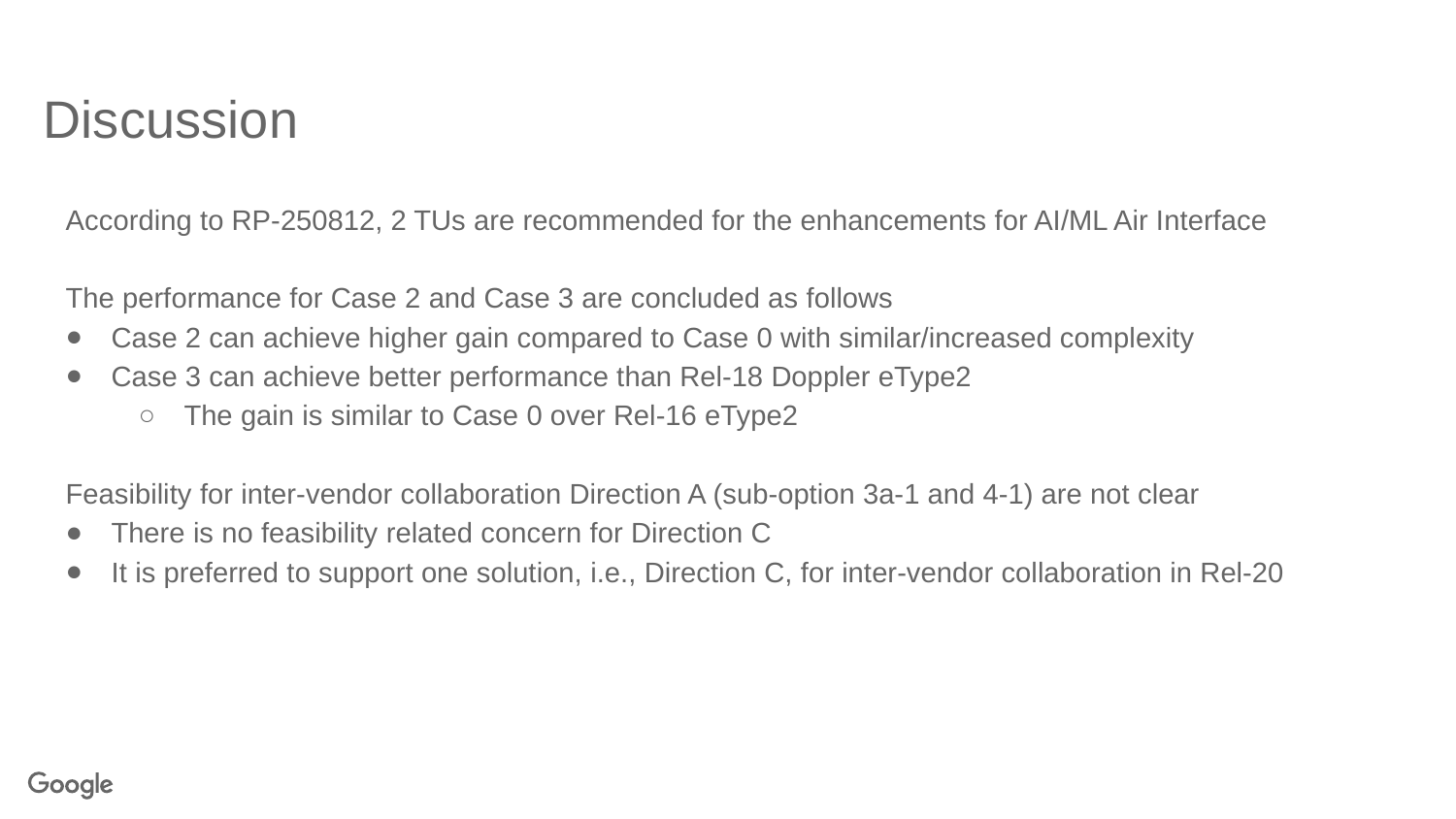

# Discussion
According to RP-250812, 2 TUs are recommended for the enhancements for AI/ML Air Interface

The performance for Case 2 and Case 3 are concluded as follows
Case 2 can achieve higher gain compared to Case 0 with similar/increased complexity
Case 3 can achieve better performance than Rel-18 Doppler eType2
The gain is similar to Case 0 over Rel-16 eType2

Feasibility for inter-vendor collaboration Direction A (sub-option 3a-1 and 4-1) are not clear
There is no feasibility related concern for Direction C
It is preferred to support one solution, i.e., Direction C, for inter-vendor collaboration in Rel-20